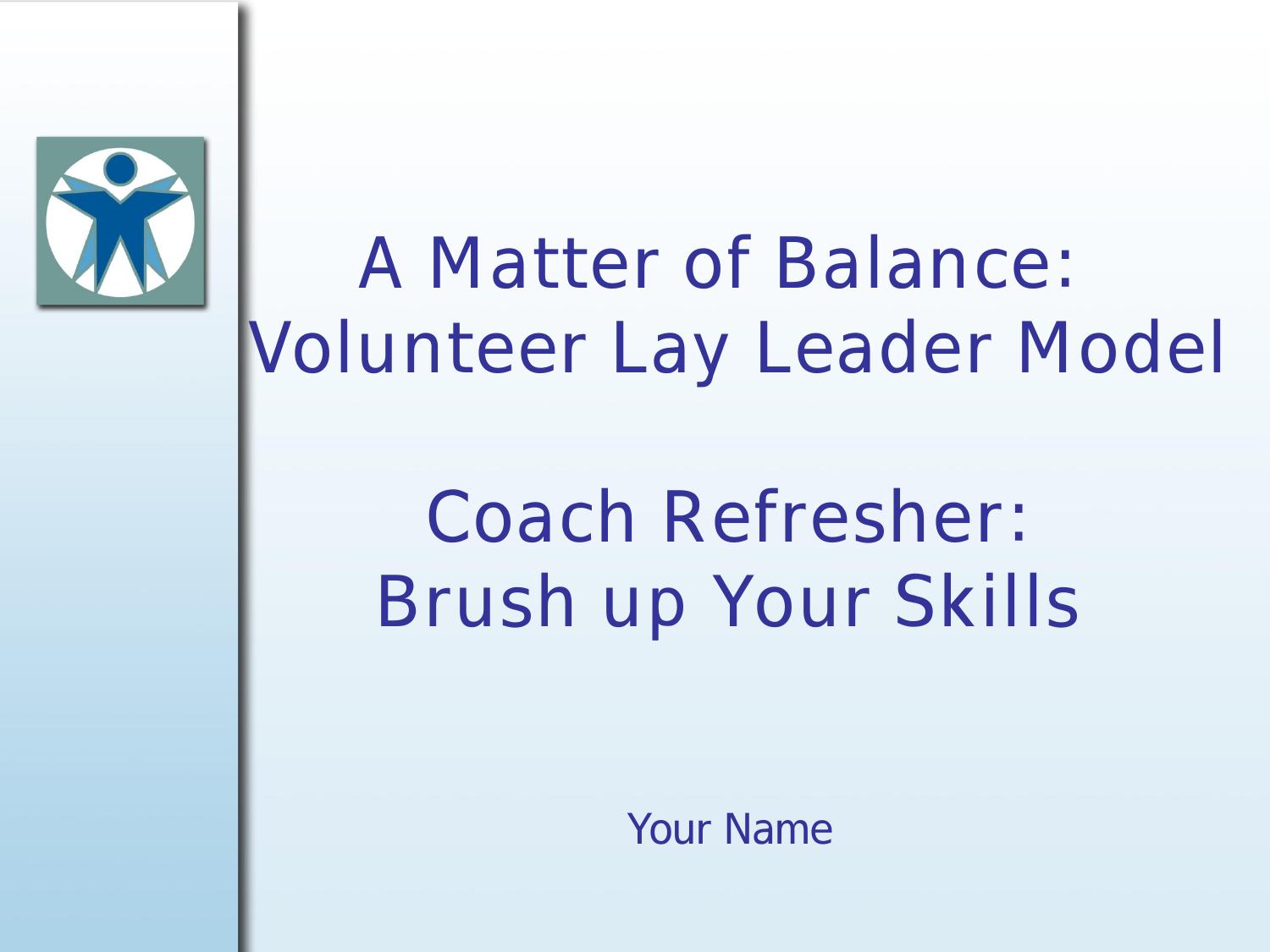

A Matter of Balance:
 Volunteer Lay Leader Model

Coach Refresher:
Brush up Your Skills

Your Name